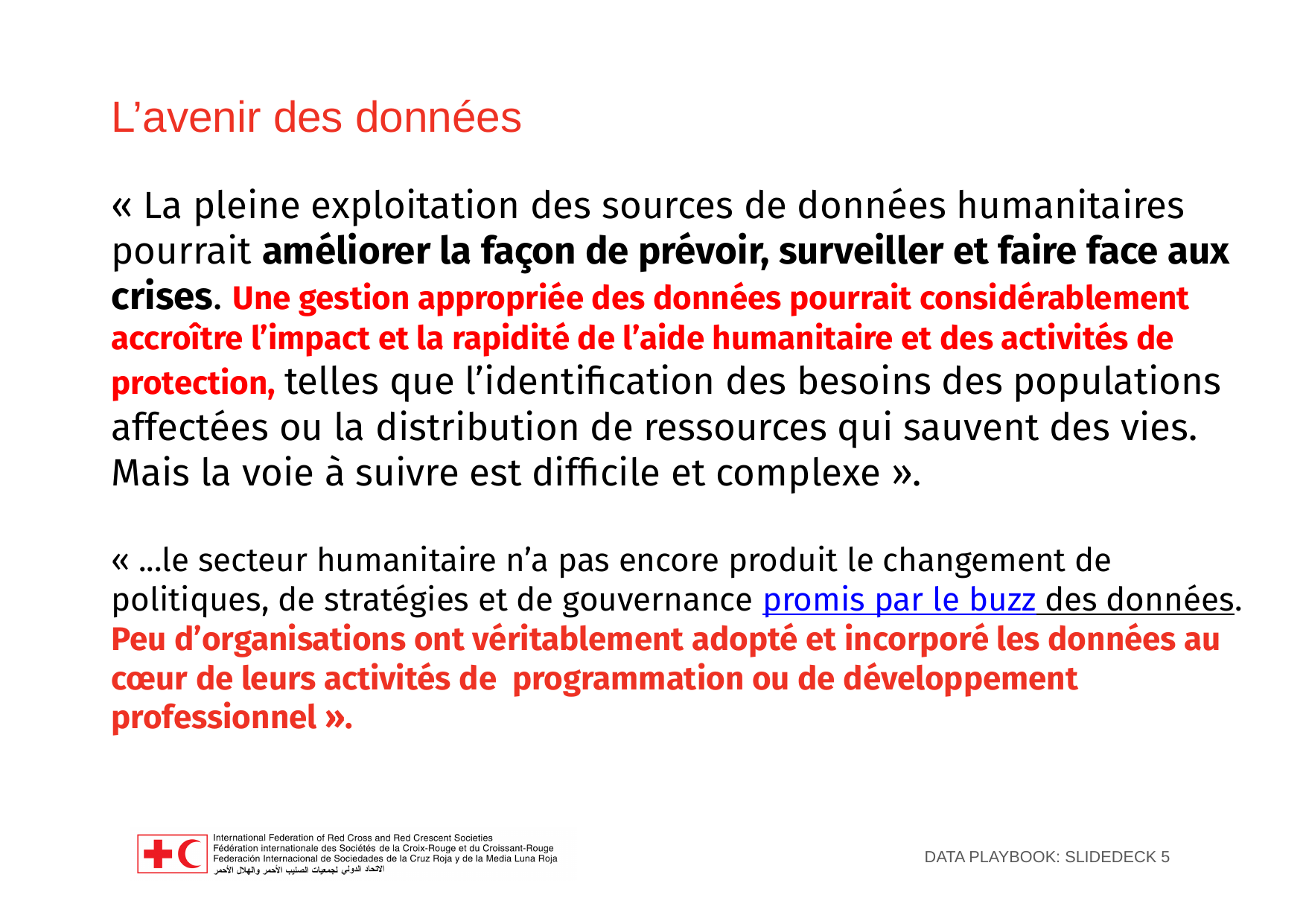

L’avenir des données

« La pleine exploitation des sources de données humanitaires pourrait améliorer la façon de prévoir, surveiller et faire face aux crises. Une gestion appropriée des données pourrait considérablement accroître l’impact et la rapidité de l’aide humanitaire et des activités de protection, telles que l’identification des besoins des populations affectées ou la distribution de ressources qui sauvent des vies. Mais la voie à suivre est difficile et complexe ».

« ...le secteur humanitaire n’a pas encore produit le changement de politiques, de stratégies et de gouvernance promis par le buzz des données. Peu d’organisations ont véritablement adopté et incorporé les données au cœur de leurs activités de  programmation ou de développement professionnel ».